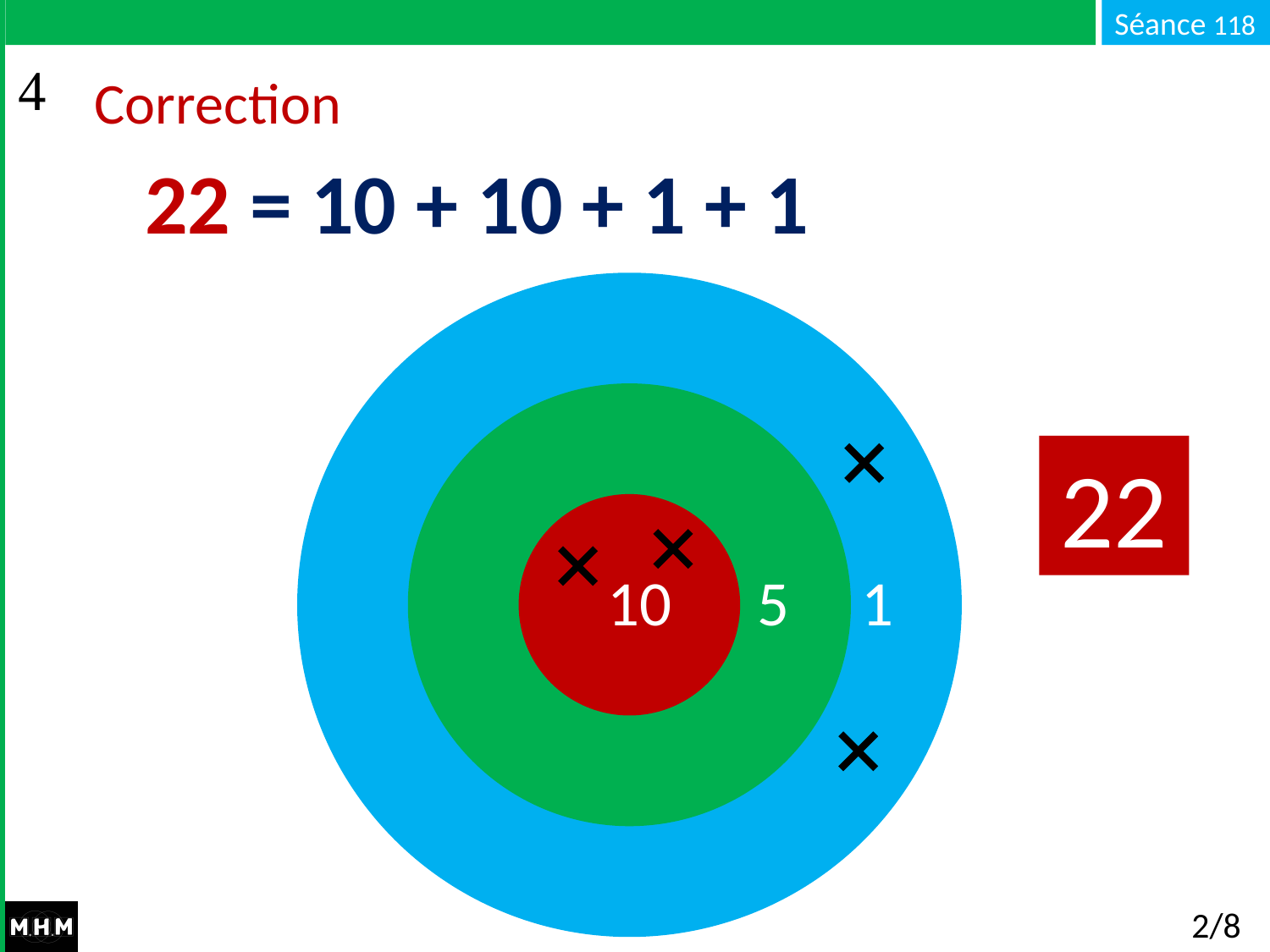

# Correction
22 = 10 + 10 + 1 + 1

22

10      5     1

2/8